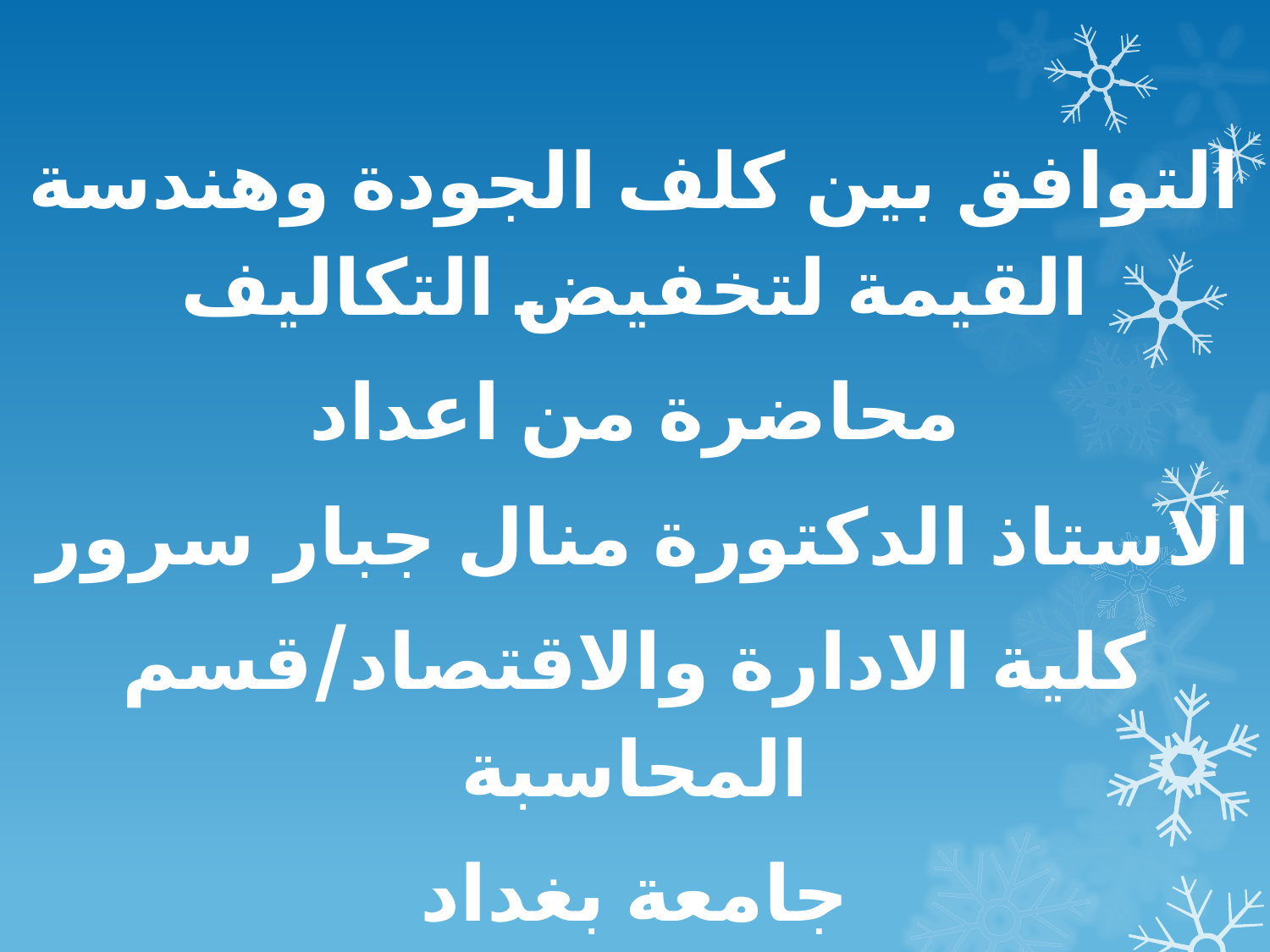

التوافق بين كلف الجودة وهندسة القيمة لتخفيض التكاليف
محاضرة من اعداد
الاستاذ الدكتورة منال جبار سرور
كلية الادارة والاقتصاد/قسم المحاسبة
جامعة بغداد